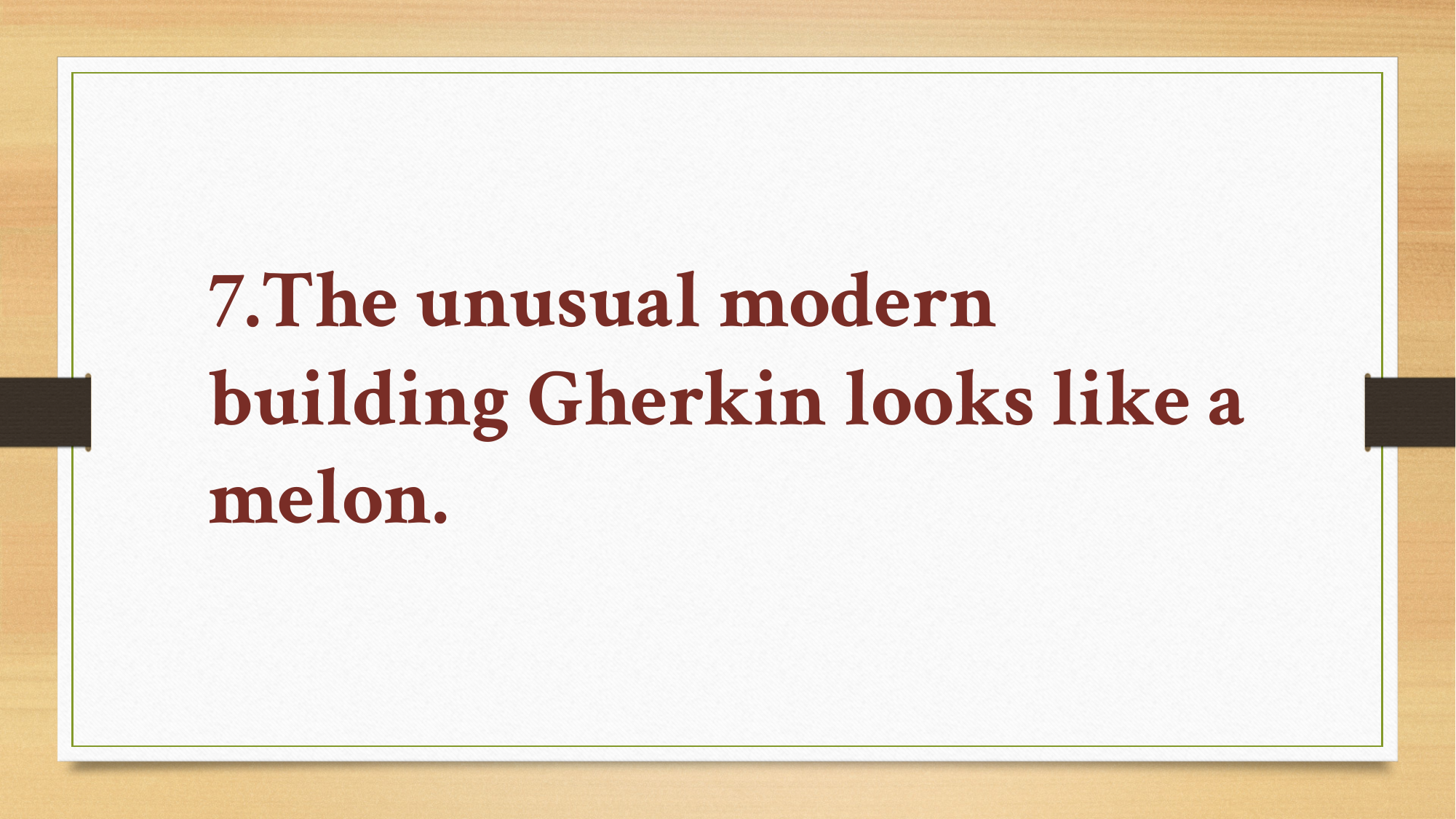

7.The unusual modern building Gherkin looks like a melon.